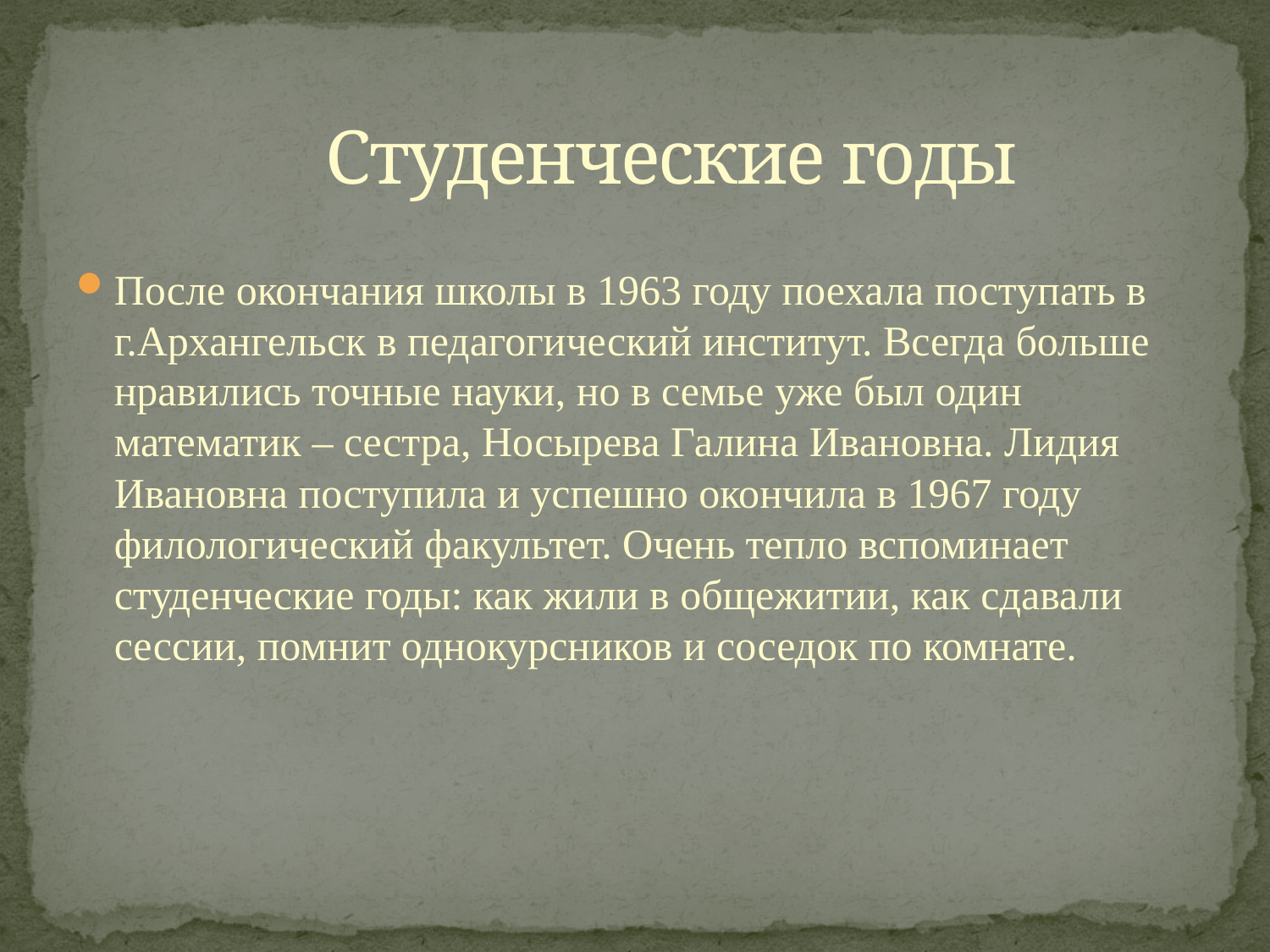

# Студенческие годы
После окончания школы в 1963 году поехала поступать в г.Архангельск в педагогический институт. Всегда больше нравились точные науки, но в семье уже был один математик – сестра, Носырева Галина Ивановна. Лидия Ивановна поступила и успешно окончила в 1967 году филологический факультет. Очень тепло вспоминает студенческие годы: как жили в общежитии, как сдавали сессии, помнит однокурсников и соседок по комнате.